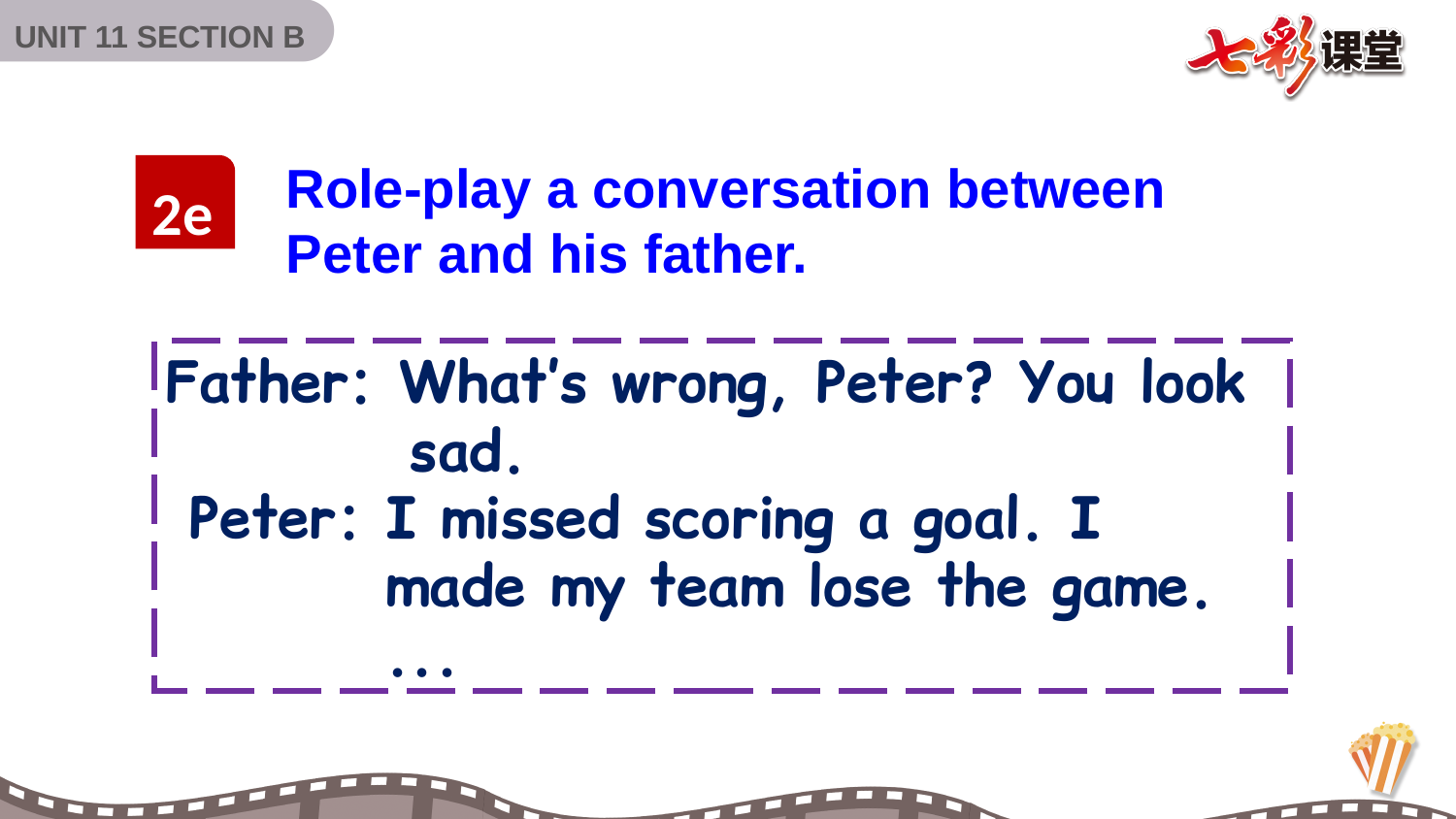

Role-play a conversation between Peter and his father.
2e
Father: What’s wrong, Peter? You look
          sad.
 Peter: I missed scoring a goal. I
         made my team lose the game.
         ...